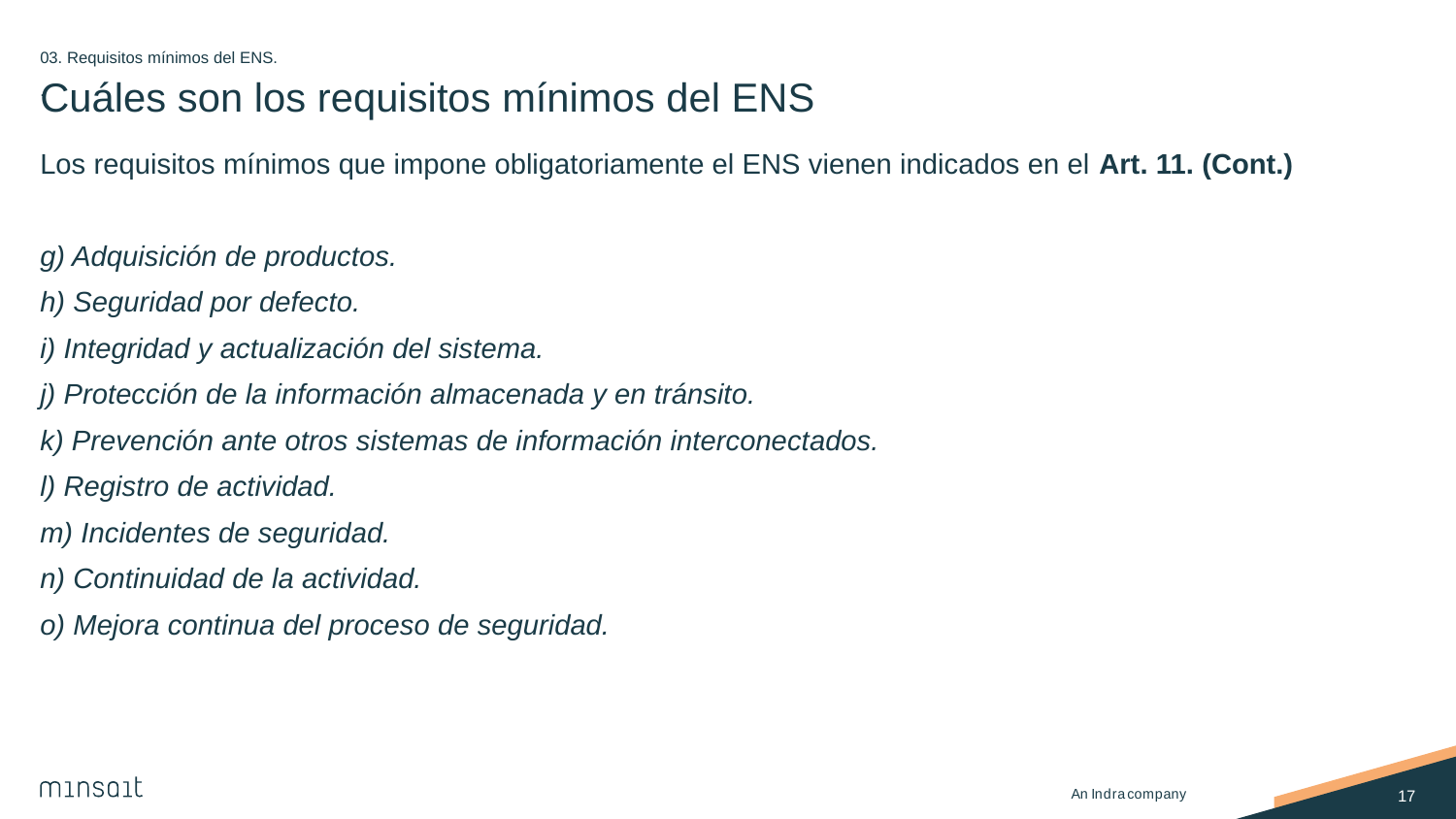

03. Requisitos mínimos del ENS.
.
# Cuáles son los requisitos mínimos del ENS
Los requisitos mínimos que impone obligatoriamente el ENS vienen indicados en el Art. 11. (Cont.)

g) Adquisición de productos.
h) Seguridad por defecto.
i) Integridad y actualización del sistema.
j) Protección de la información almacenada y en tránsito.
k) Prevención ante otros sistemas de información interconectados.
l) Registro de actividad.
m) Incidentes de seguridad.
n) Continuidad de la actividad.
o) Mejora continua del proceso de seguridad.